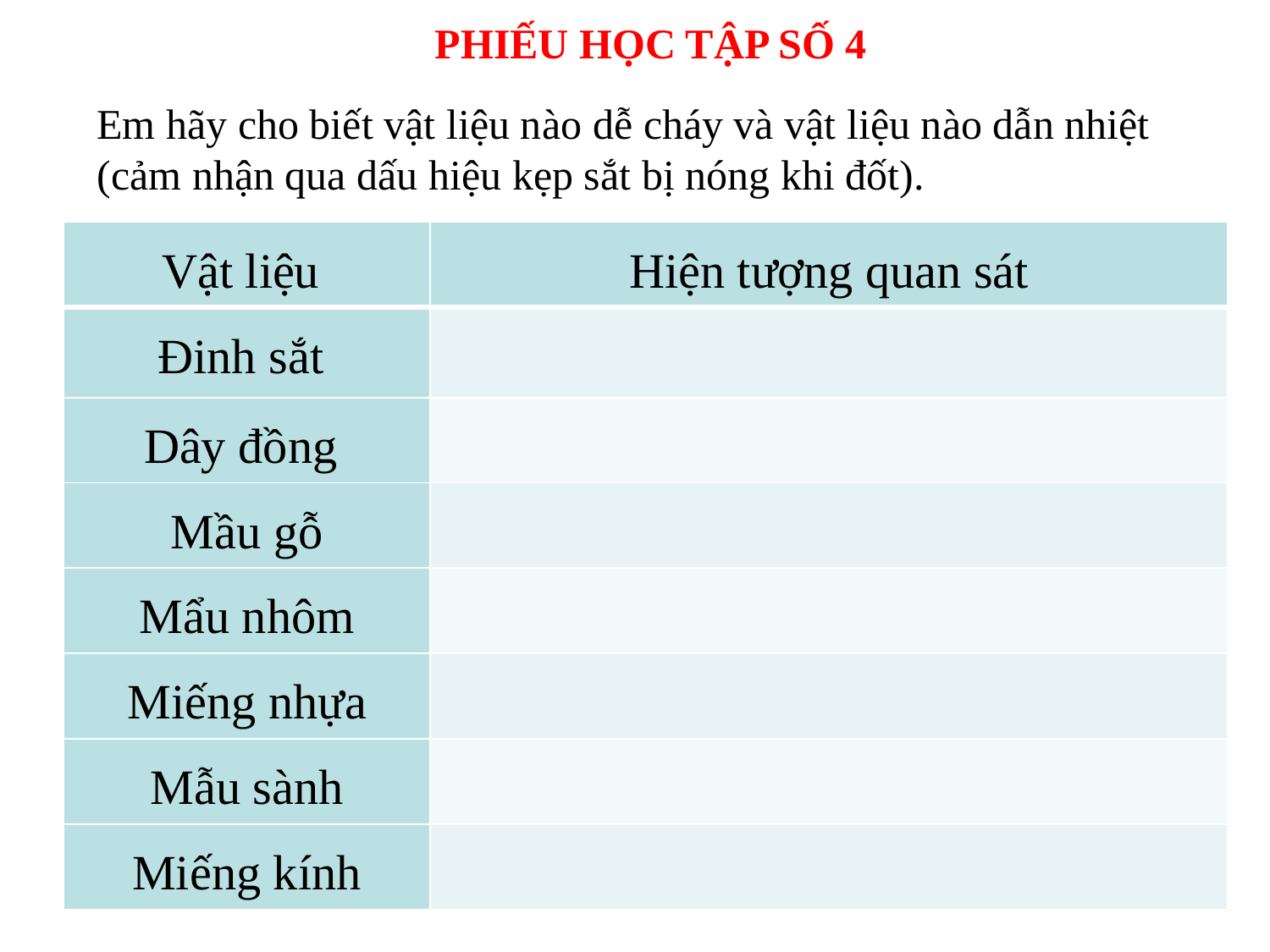

PHIẾU HỌC TẬP SỐ 4

Em hãy cho biết vật liệu nào dễ cháy và vật liệu nào dẫn nhiệt (cảm nhận qua dấu hiệu kẹp sắt bị nóng khi đốt).
| Vật liệu | Hiện tượng quan sát |
| --- | --- |
| Đinh sắt |  |
| Dây đồng |  |
| Mầu gỗ |  |
| Mẩu nhôm |  |
| Miếng nhựa |  |
| Mẫu sành |  |
| Miếng kính |  |